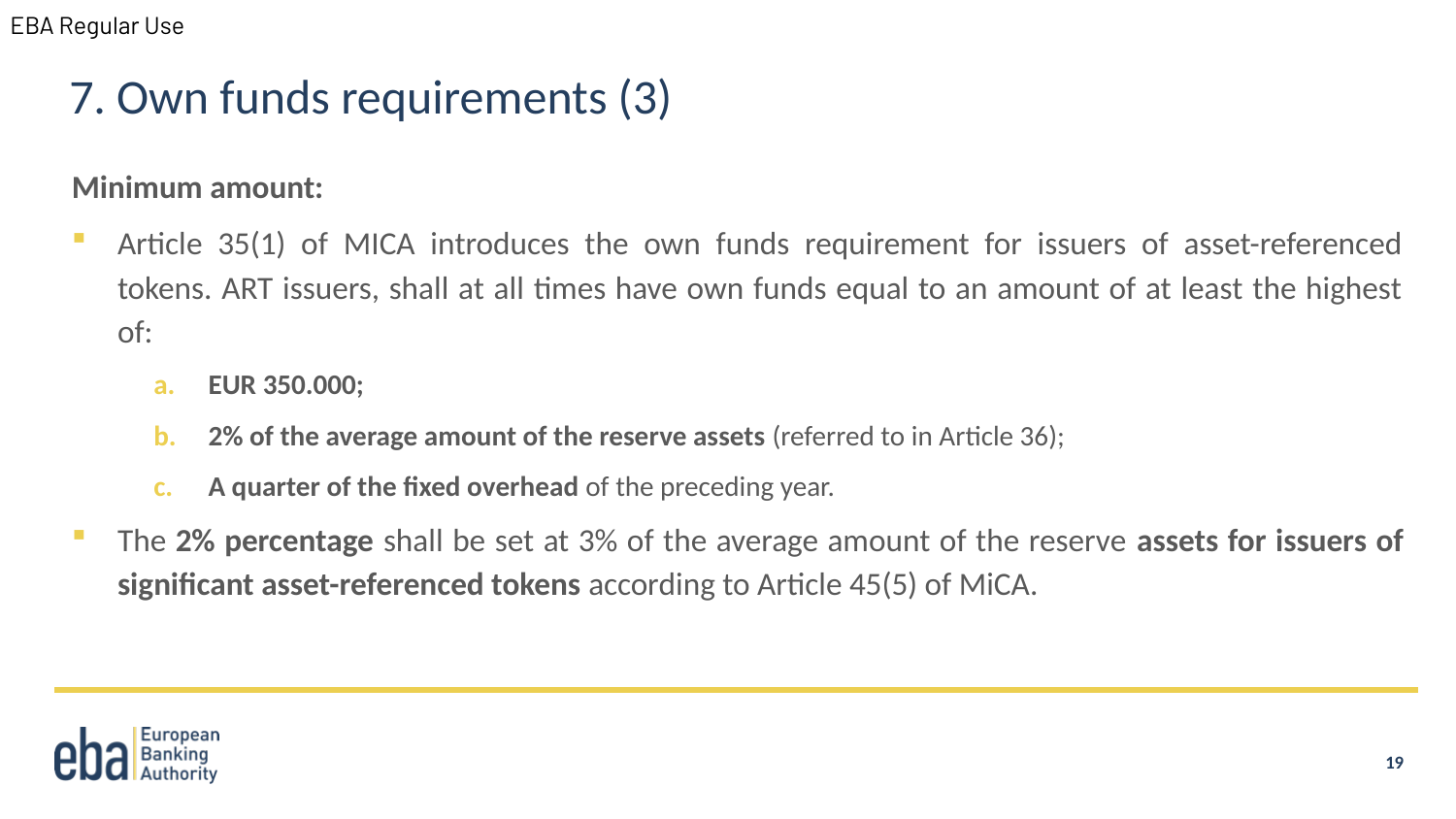

# 7. Own funds requirements (3)
Minimum amount:
Article 35(1) of MICA introduces the own funds requirement for issuers of asset-referenced tokens. ART issuers, shall at all times have own funds equal to an amount of at least the highest of:
EUR 350.000;
2% of the average amount of the reserve assets (referred to in Article 36);
A quarter of the fixed overhead of the preceding year.
The 2% percentage shall be set at 3% of the average amount of the reserve assets for issuers of significant asset-referenced tokens according to Article 45(5) of MiCA.
19